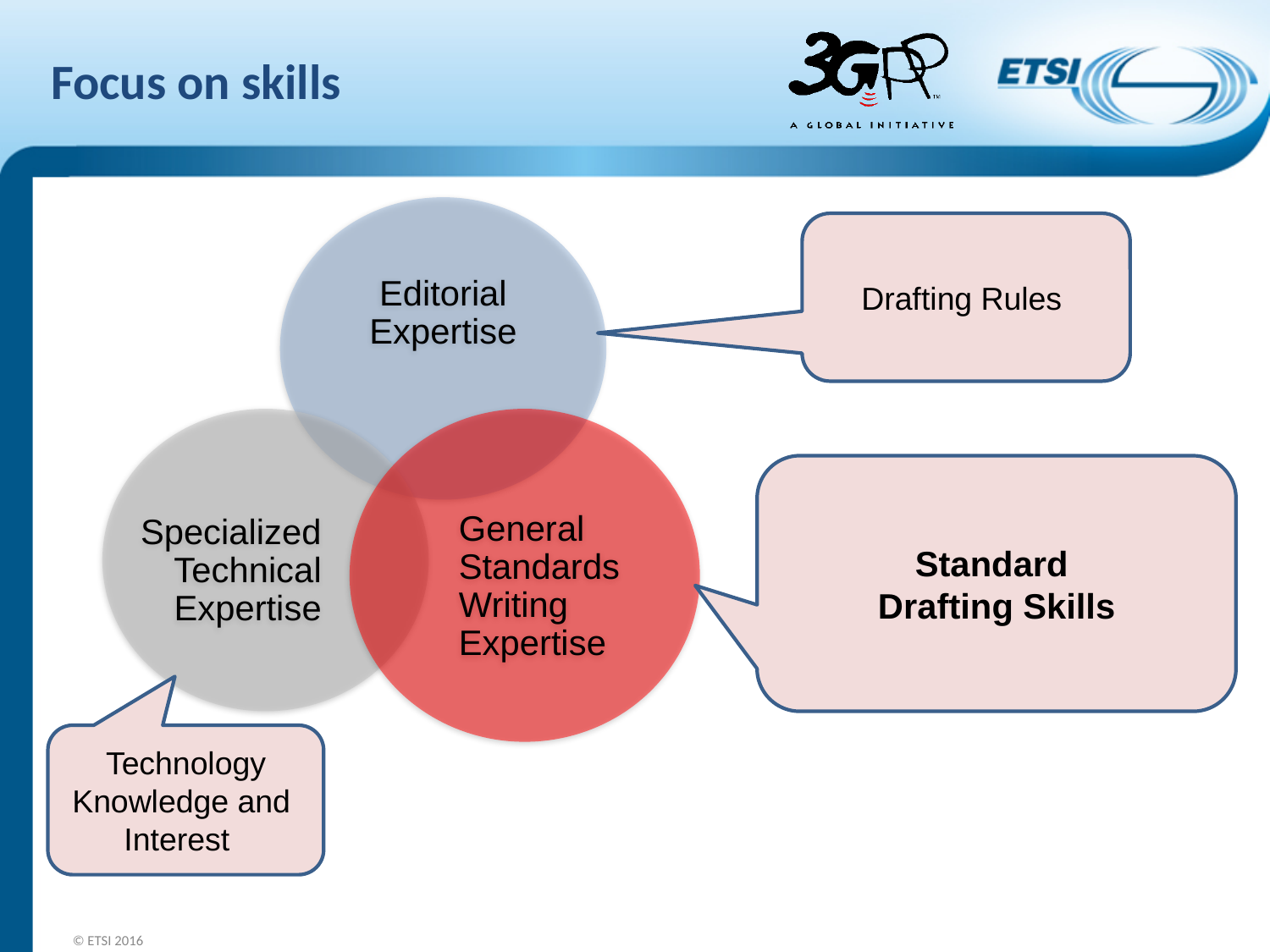

# Focus on skills
Editorial Expertise
Drafting Rules
Specialized Technical Expertise
General Standards Writing Expertise
Standard
Drafting Skills
Technology
Knowledge and
Interest
© ETSI 2016